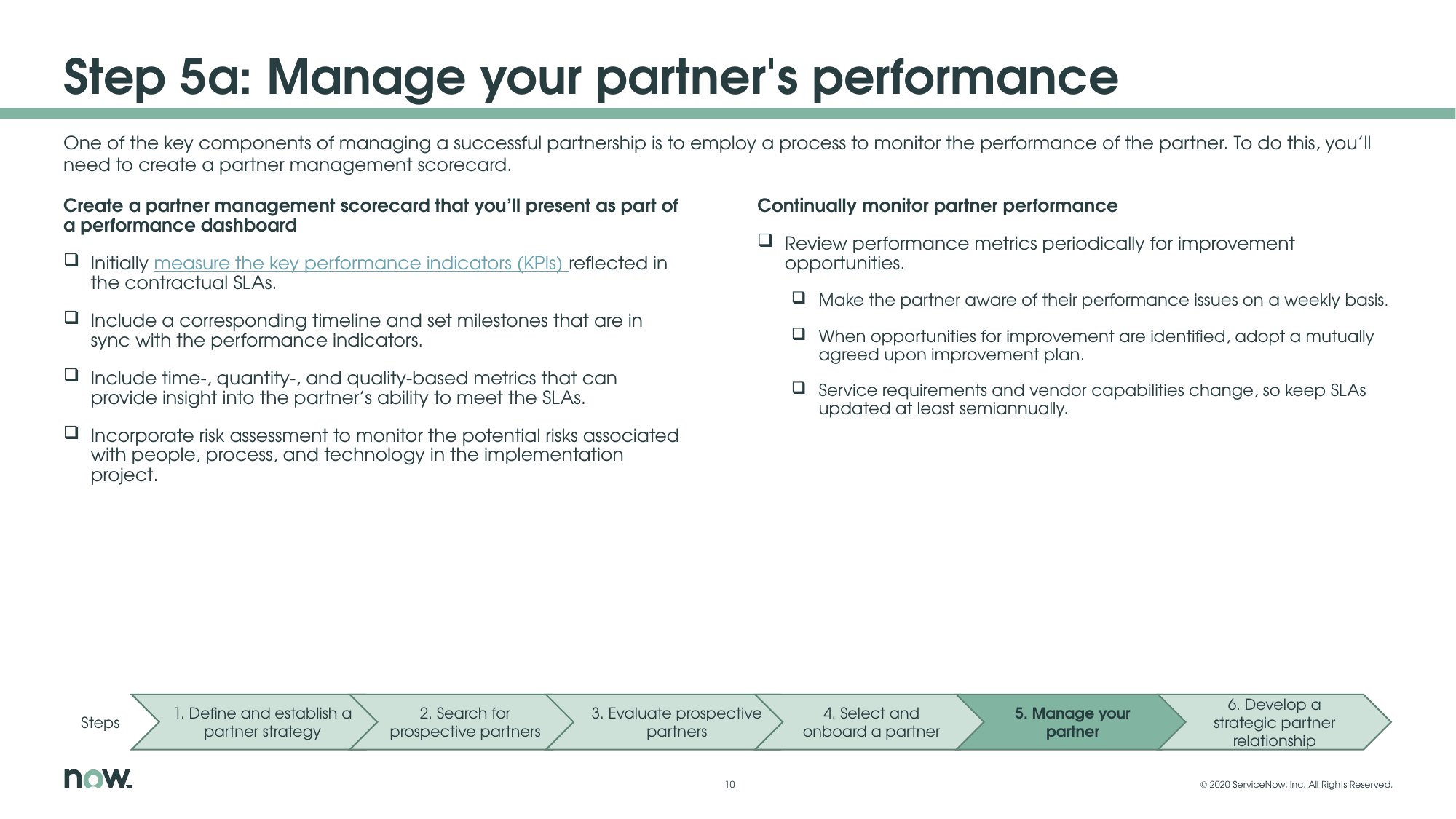

# Step 5a: Manage your partner's performance

One of the key components of managing a successful partnership is to employ a process to monitor the performance of the partner. To do this, you’ll need to create a partner management scorecard.

Continually monitor partner performance
Review performance metrics periodically for improvement opportunities.
Make the partner aware of their performance issues on a weekly basis.
When opportunities for improvement are identified, adopt a mutually agreed upon improvement plan.
Service requirements and vendor capabilities change, so keep SLAs updated at least semiannually.

Create a partner management scorecard that you’ll present as part of a performance dashboard
Initially measure the key performance indicators (KPIs) reflected in the contractual SLAs.
Include a corresponding timeline and set milestones that are in sync with the performance indicators.
Include time-, quantity-, and quality-based metrics that can provide insight into the partner’s ability to meet the SLAs.
Incorporate risk assessment to monitor the potential risks associated with people, process, and technology in the implementation project.

Steps
1. Define and establish a partner strategy
2. Search for prospective partners
3. Evaluate prospective partners
4. Select and onboard a partner
5. Manage your partner
6. Develop a strategic partner relationship